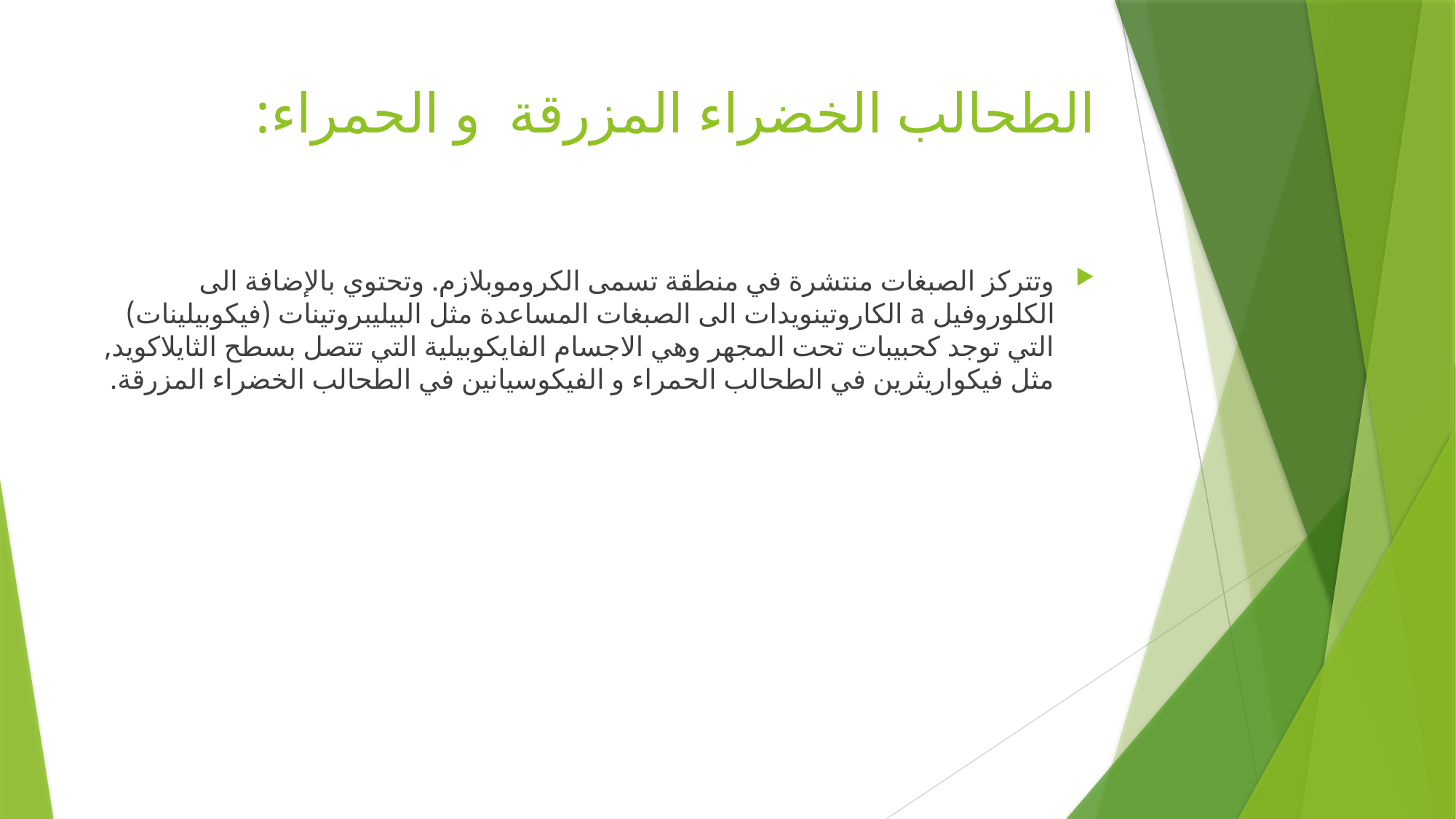

# الطحالب الخضراء المزرقة  و الحمراء:
وتتركز الصبغات منتشرة في منطقة تسمى الكروموبلازم. وتحتوي بالإضافة الى الكلوروفيل a الكاروتينويدات الى الصبغات المساعدة مثل البيليبروتينات (فيكوبيلينات)  التي توجد كحبيبات تحت المجهر وهي الاجسام الفايكوبيلية التي تتصل بسطح الثايلاكويد, مثل فيكواريثرين في الطحالب الحمراء و الفيكوسيانين في الطحالب الخضراء المزرقة.